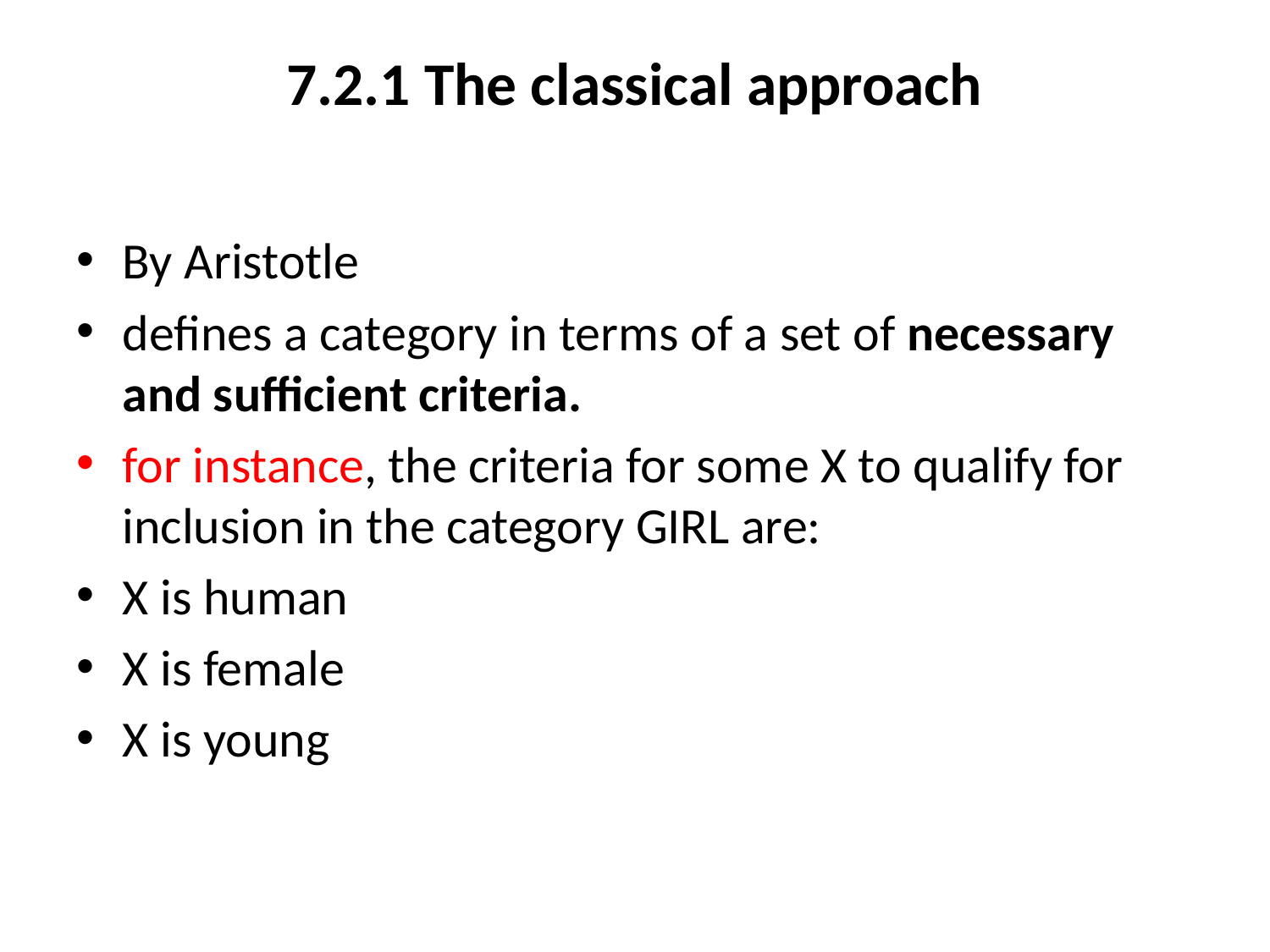

# 7.2.1 The classical approach
By Aristotle
defines a category in terms of a set of necessary and sufficient criteria.
for instance, the criteria for some X to qualify for inclusion in the category GIRL are:
X is human
X is female
X is young